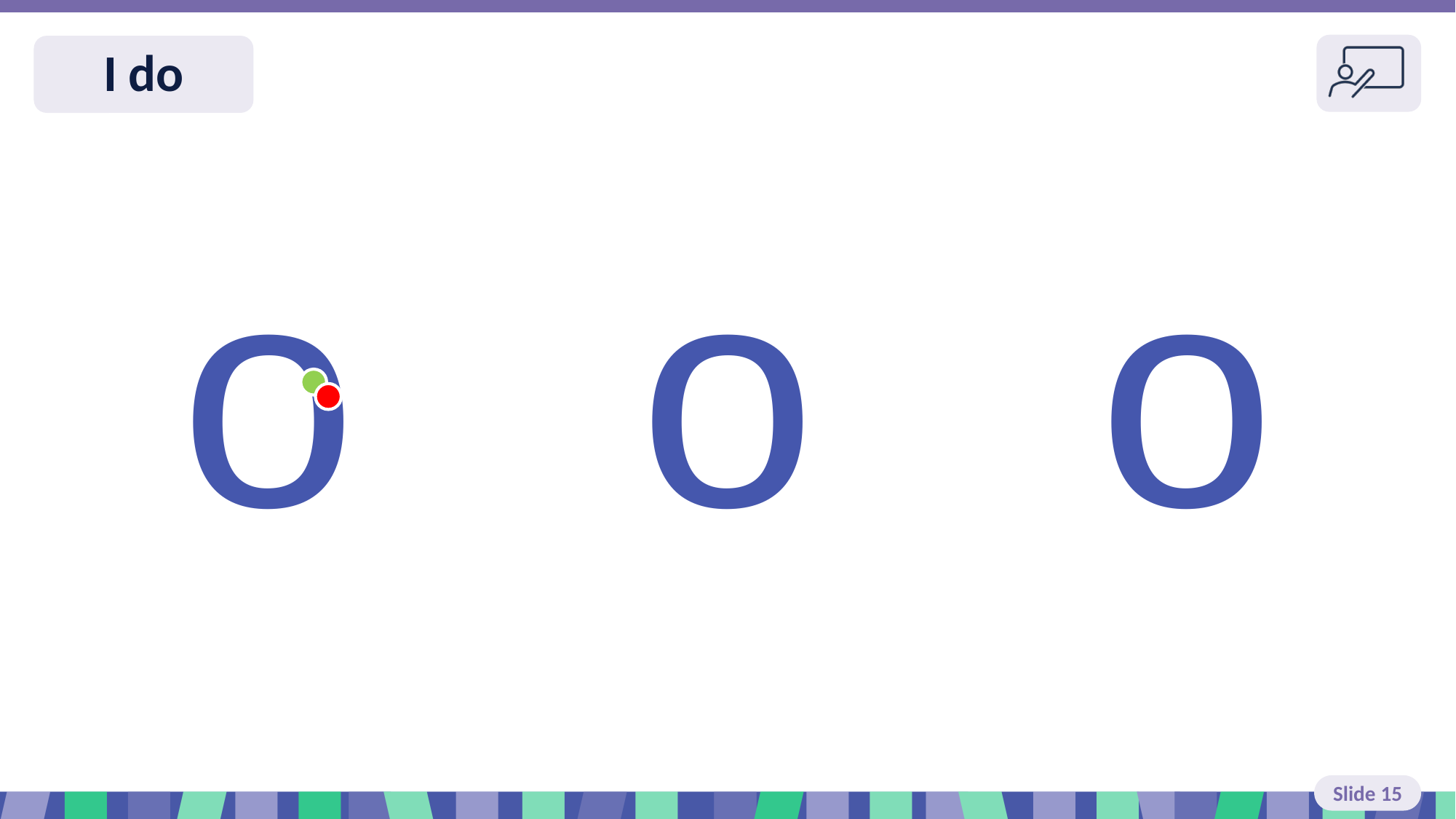

Slide 15 I do
o
o
o